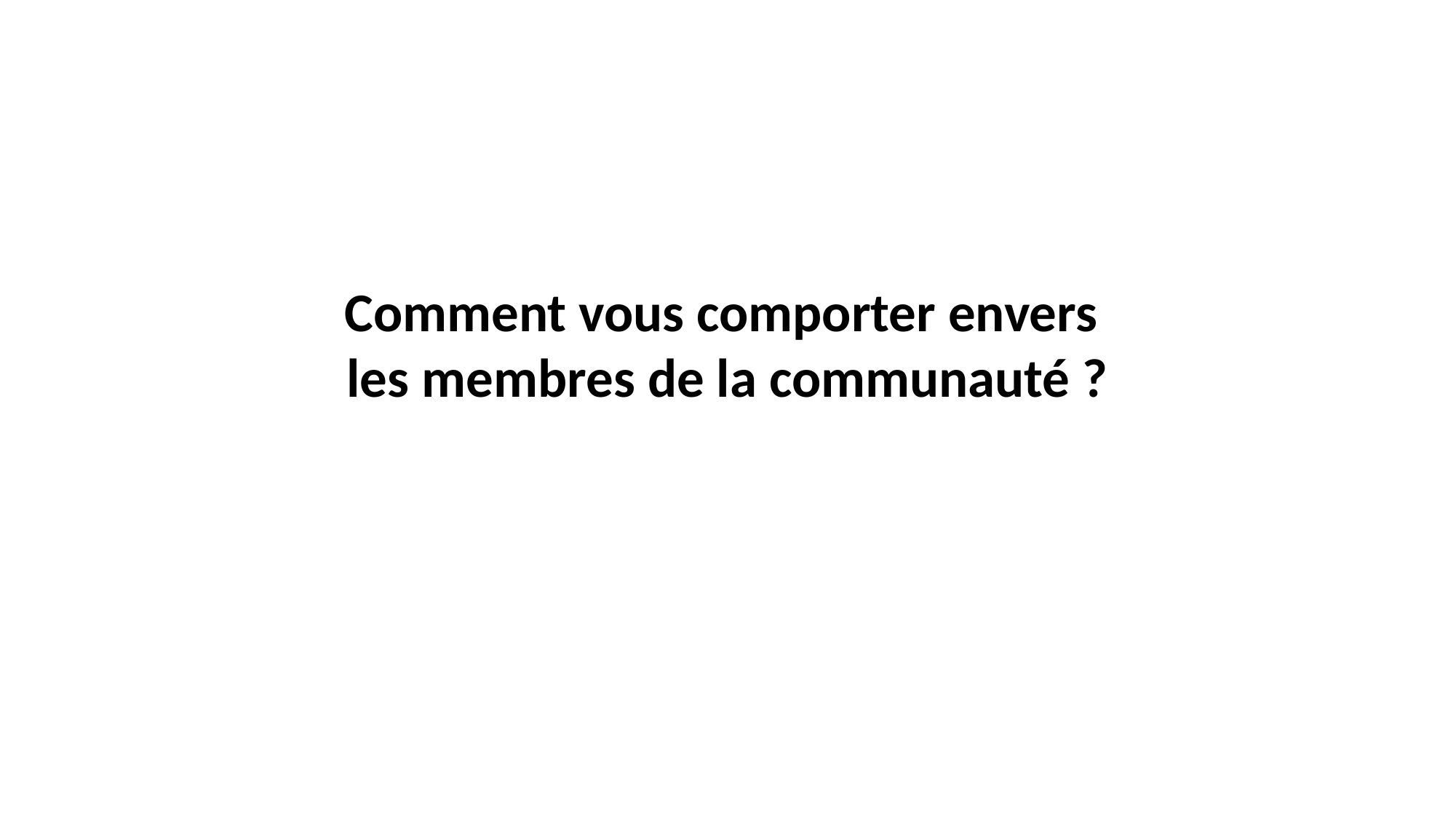

# Comment vous comporter envers les membres de la communauté ?